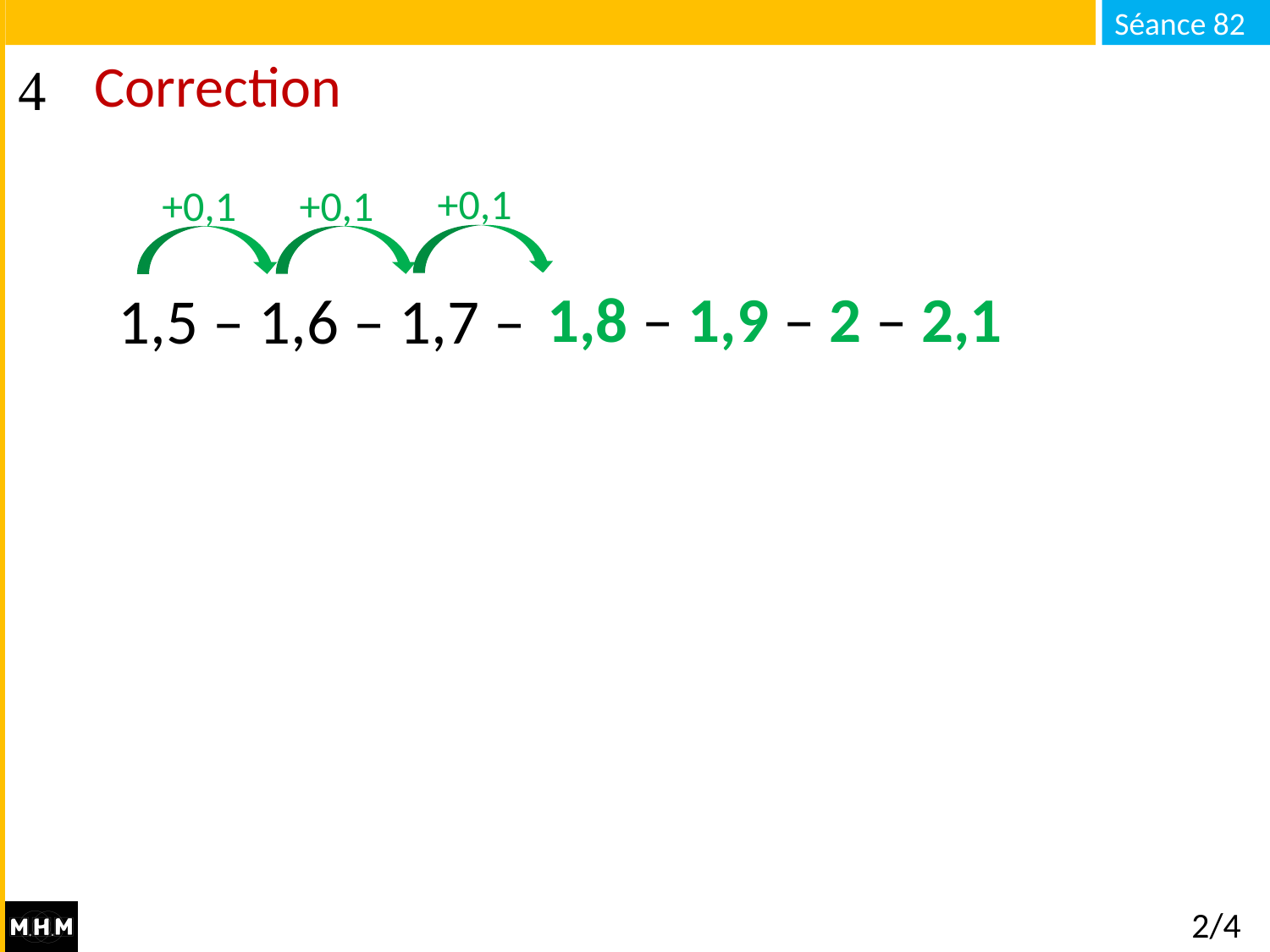

# Correction
+0,1

+0,1

+0,1

1,8 – 1,9 – 2 – 2,1
1,5 – 1,6 – 1,7 – … – … – … – …
2/4